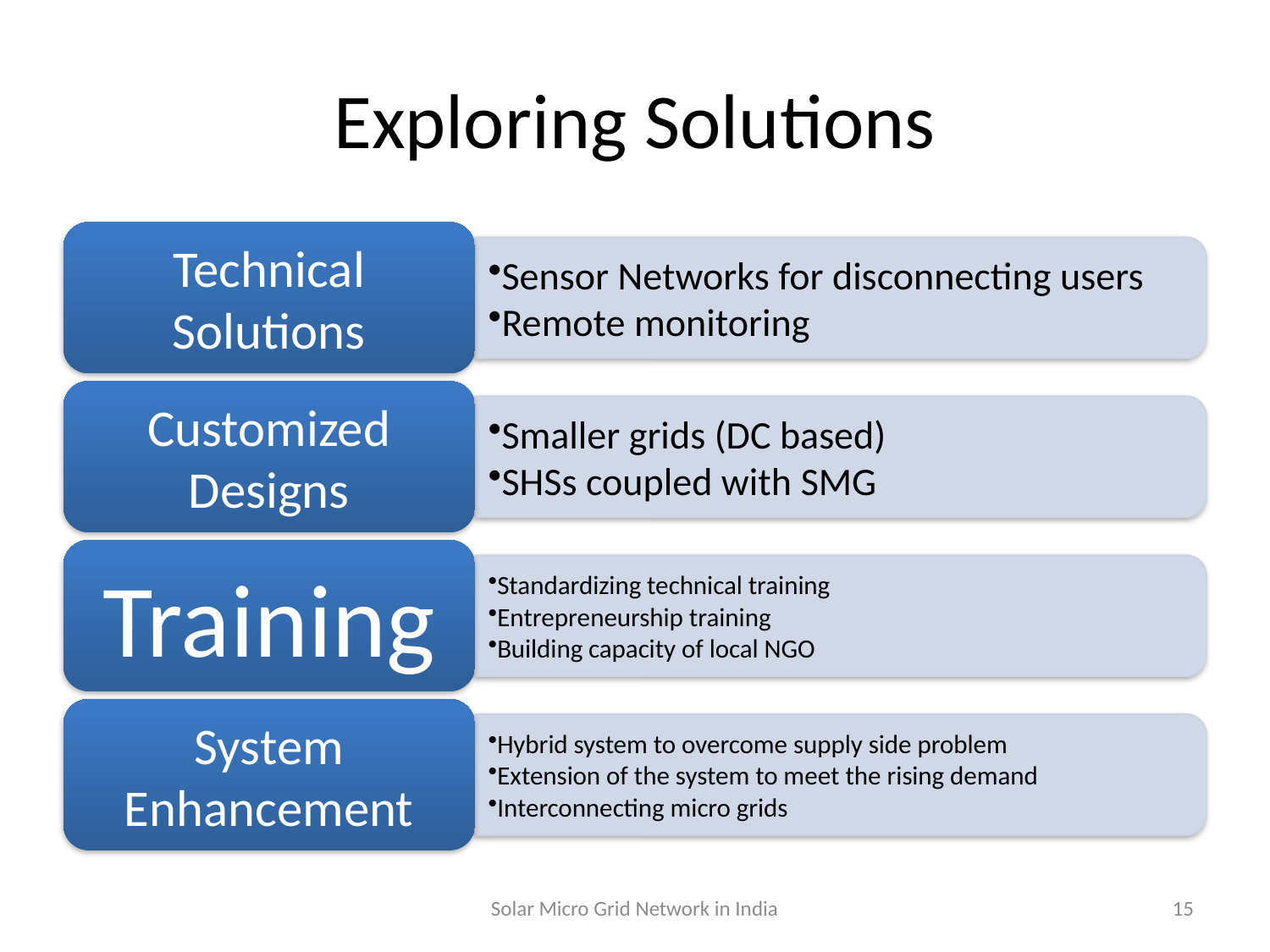

# Exploring Solutions
Technical Solutions
Sensor Networks for disconnecting users
Remote monitoring
Customized Designs
Smaller grids (DC based)
SHSs coupled with SMG
Training
Entrepreneurship training
Building capacity of local NGO
System Enhancement
Hybrid system to overcome supply side problem
Extension of the system to meet the rising demand
Standardizing technical training
Interconnecting micro grids
Solar Micro Grid Network in India
15